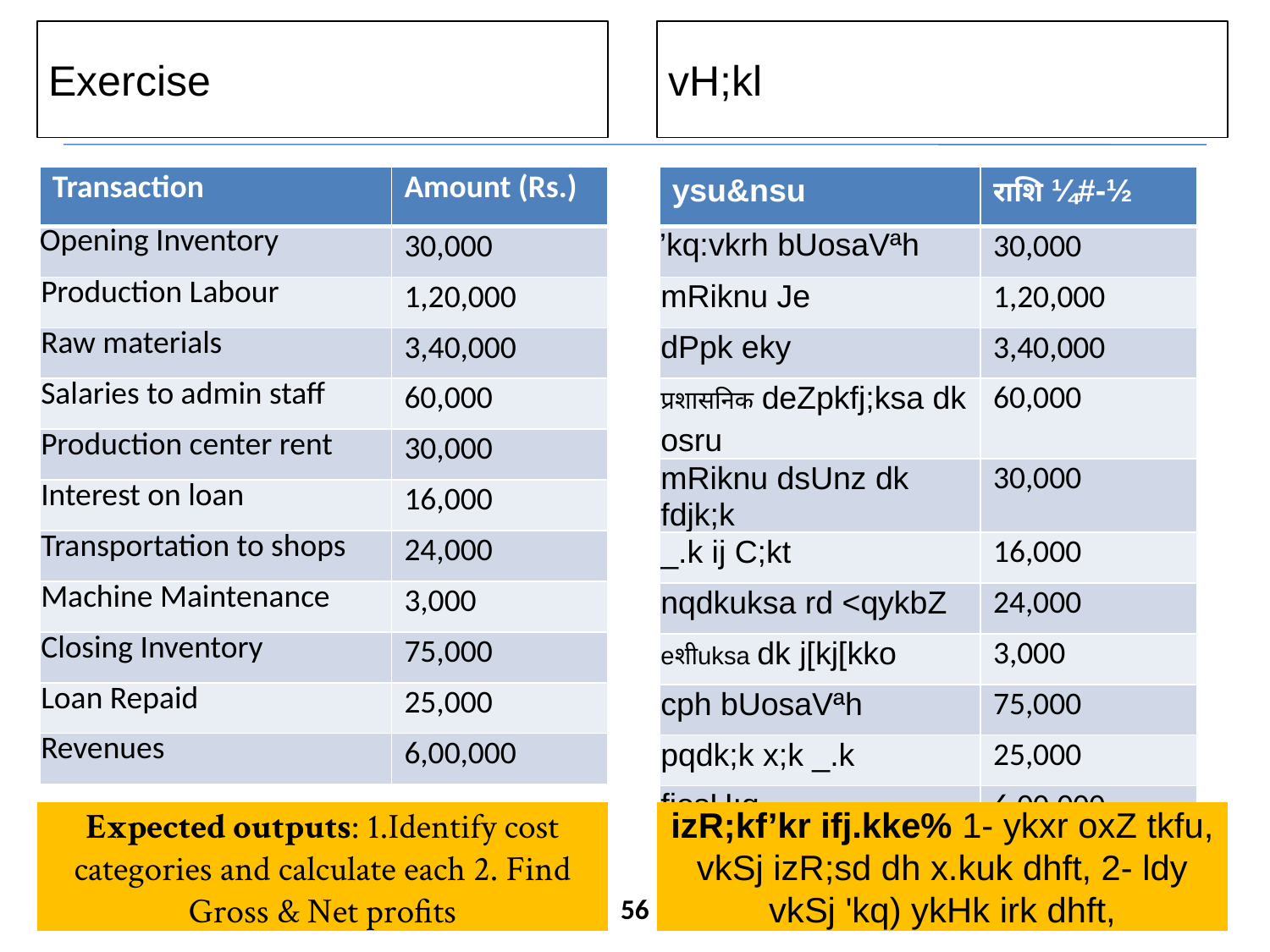

Exercise
vH;kl
| Transaction | Amount (Rs.) |
| --- | --- |
| Opening Inventory | 30,000 |
| Production Labour | 1,20,000 |
| Raw materials | 3,40,000 |
| Salaries to admin staff | 60,000 |
| Production center rent | 30,000 |
| Interest on loan | 16,000 |
| Transportation to shops | 24,000 |
| Machine Maintenance | 3,000 |
| Closing Inventory | 75,000 |
| Loan Repaid | 25,000 |
| Revenues | 6,00,000 |
| ysu&nsu | राशि ¼#-½ |
| --- | --- |
| ’kq:vkrh bUosaVªh | 30,000 |
| mRiknu Je | 1,20,000 |
| dPpk eky | 3,40,000 |
| प्रशासनिक deZpkfj;ksa dk osru | 60,000 |
| mRiknu dsUnz dk fdjk;k | 30,000 |
| \_.k ij C;kt | 16,000 |
| nqdkuksa rd <qykbZ | 24,000 |
| eशीuksa dk j[kj[kko | 3,000 |
| cph bUosaVªh | 75,000 |
| pqdk;k x;k \_.k | 25,000 |
| fjosU;q | 6,00,000 |
Expected outputs: 1.Identify cost categories and calculate each 2. Find Gross & Net profits
izR;kf’kr ifj.kke% 1- ykxr oxZ tkfu, vkSj izR;sd dh x.kuk dhft, 2- ldy vkSj 'kq) ykHk irk dhft,
56